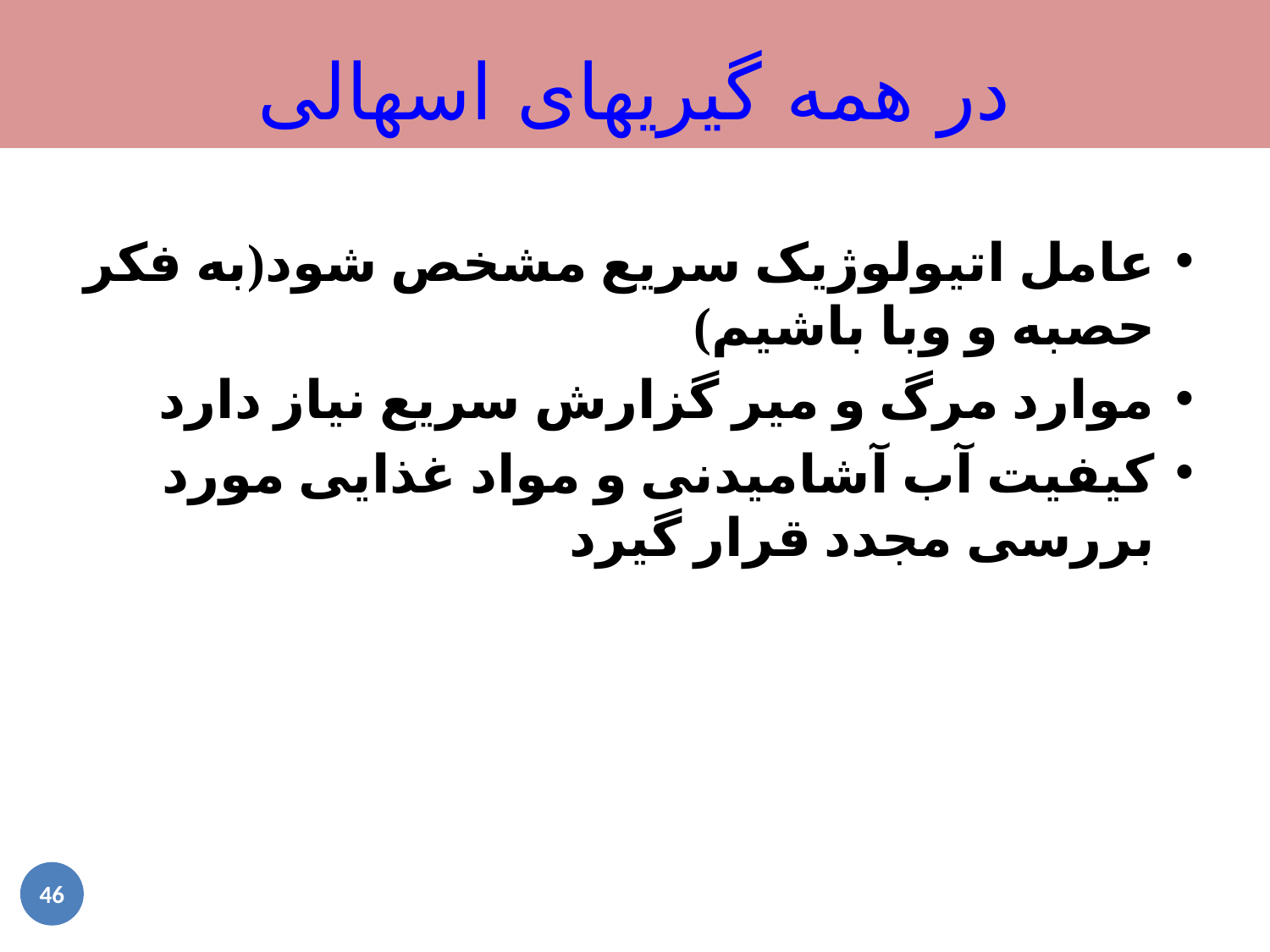

در همه گیریهای اسهالی
عامل اتیولوژیک سریع مشخص شود(به فکر حصبه و وبا باشیم)
موارد مرگ و میر گزارش سریع نیاز دارد
کیفیت آب آشامیدنی و مواد غذایی مورد بررسی مجدد قرار گیرد
46